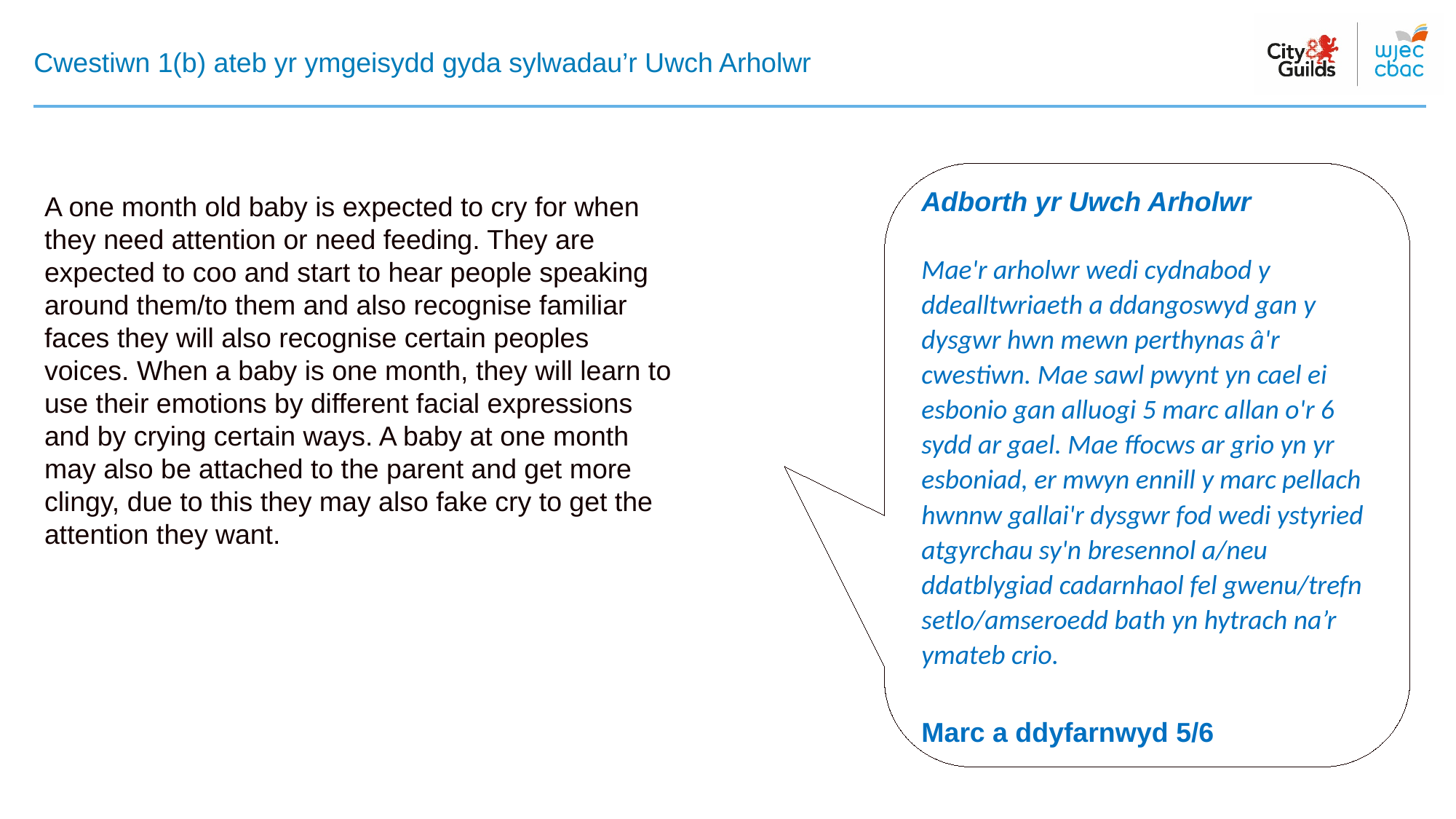

# Cwestiwn 1(b) ateb yr ymgeisydd gyda sylwadau’r Uwch Arholwr

Adborth yr Uwch Arholwr

Mae'r arholwr wedi cydnabod y ddealltwriaeth a ddangoswyd gan y dysgwr hwn mewn perthynas â'r cwestiwn. Mae sawl pwynt yn cael ei esbonio gan alluogi 5 marc allan o'r 6 sydd ar gael. Mae ffocws ar grio yn yr esboniad, er mwyn ennill y marc pellach hwnnw gallai'r dysgwr fod wedi ystyried atgyrchau sy'n bresennol a/neu ddatblygiad cadarnhaol fel gwenu/trefn setlo/amseroedd bath yn hytrach na’r ymateb crio.

Marc a ddyfarnwyd 5/6
A one month old baby is expected to cry for when they need attention or need feeding. They are expected to coo and start to hear people speaking around them/to them and also recognise familiar faces they will also recognise certain peoples voices. When a baby is one month, they will learn to use their emotions by different facial expressions and by crying certain ways. A baby at one month may also be attached to the parent and get more clingy, due to this they may also fake cry to get the attention they want.